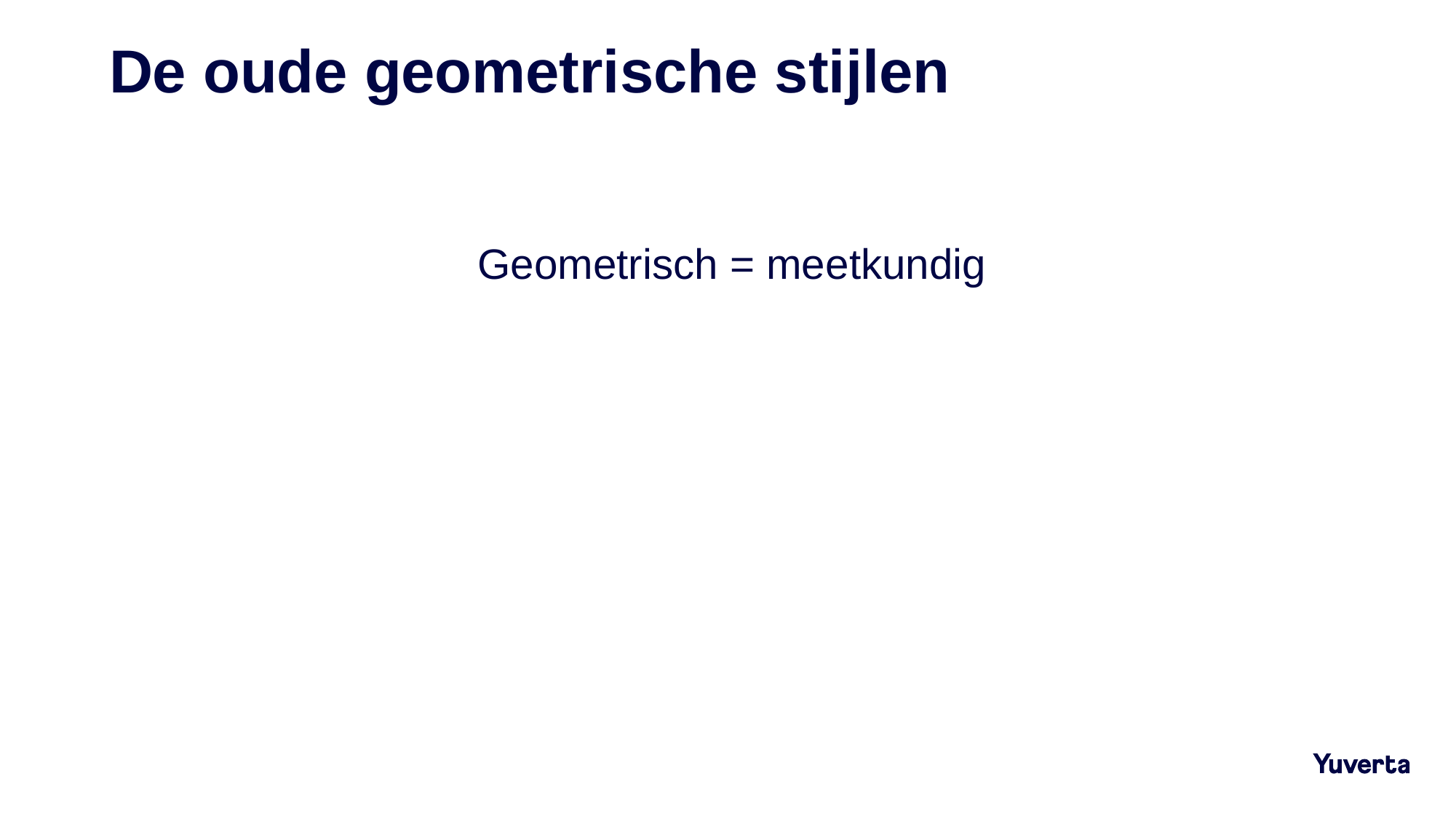

# De oude geometrische stijlen
Geometrisch = meetkundig